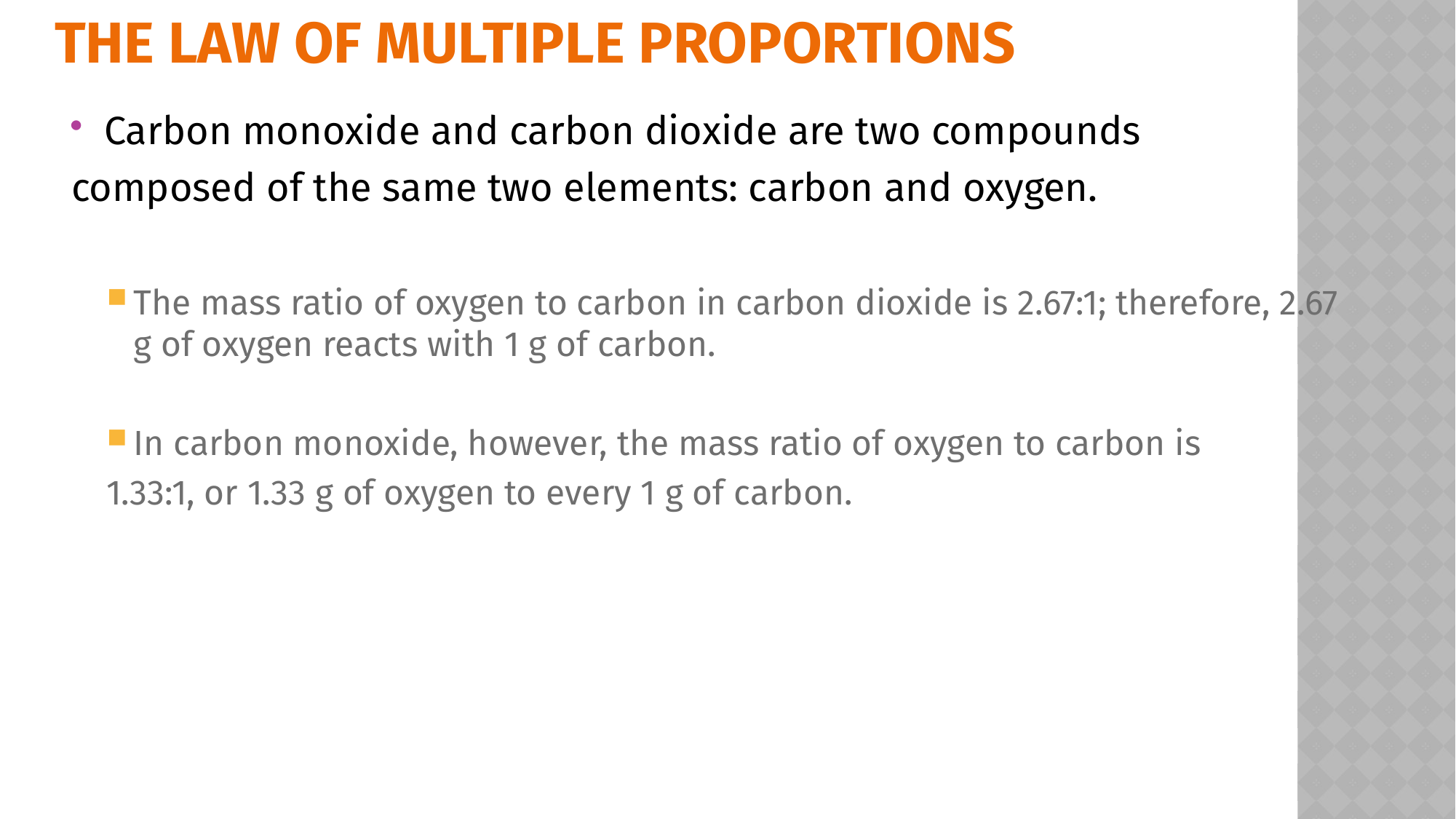

# The Law of Multiple Proportions
Carbon monoxide and carbon dioxide are two compounds
composed of the same two elements: carbon and oxygen.

The mass ratio of oxygen to carbon in carbon dioxide is 2.67:1; therefore, 2.67 g of oxygen reacts with 1 g of carbon.

In carbon monoxide, however, the mass ratio of oxygen to carbon is
1.33:1, or 1.33 g of oxygen to every 1 g of carbon.